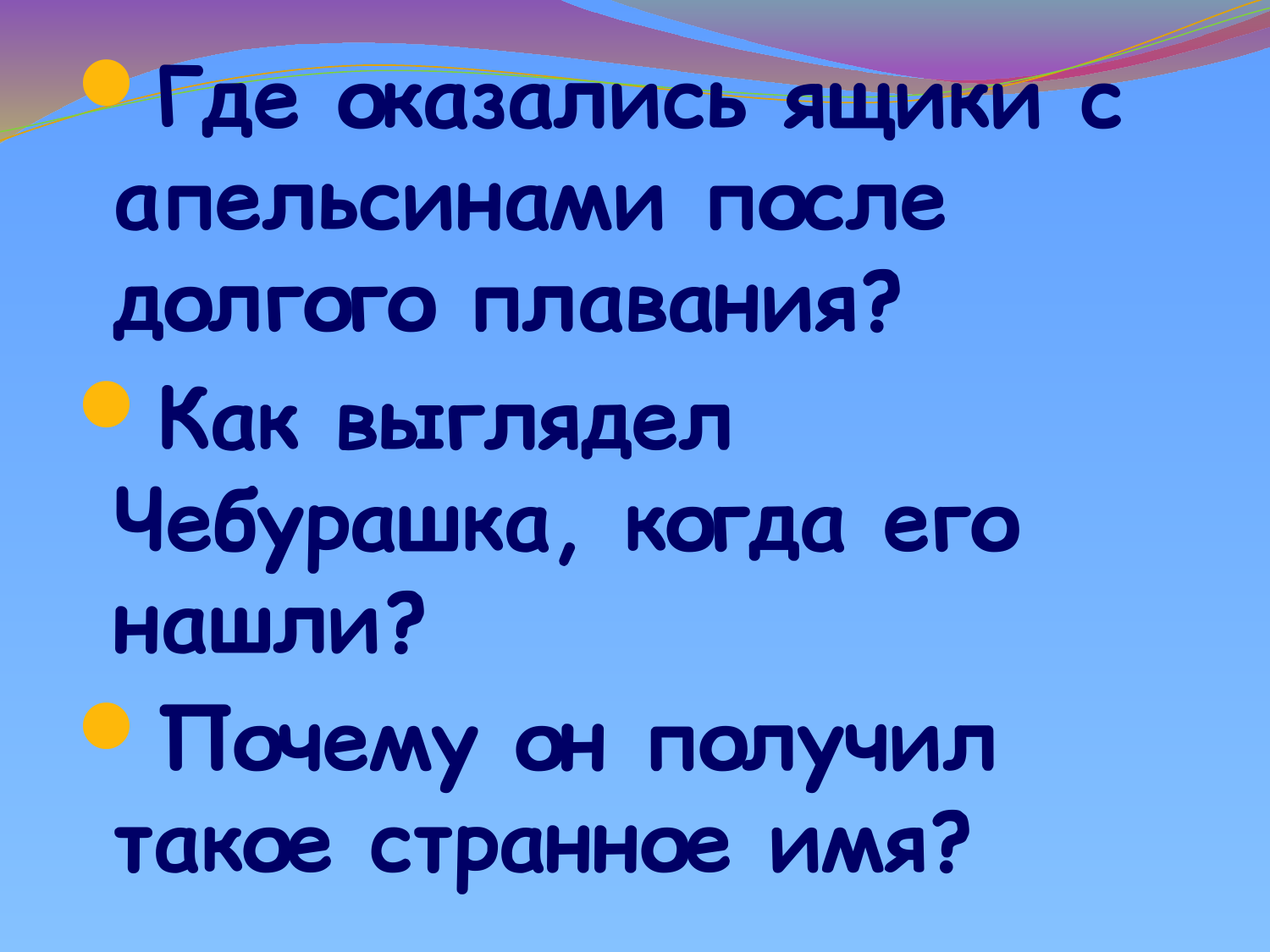

Где оказались ящики с апельсинами после долгого плавания?
Как выглядел Чебурашка, когда его нашли?
Почему он получил такое странное имя?